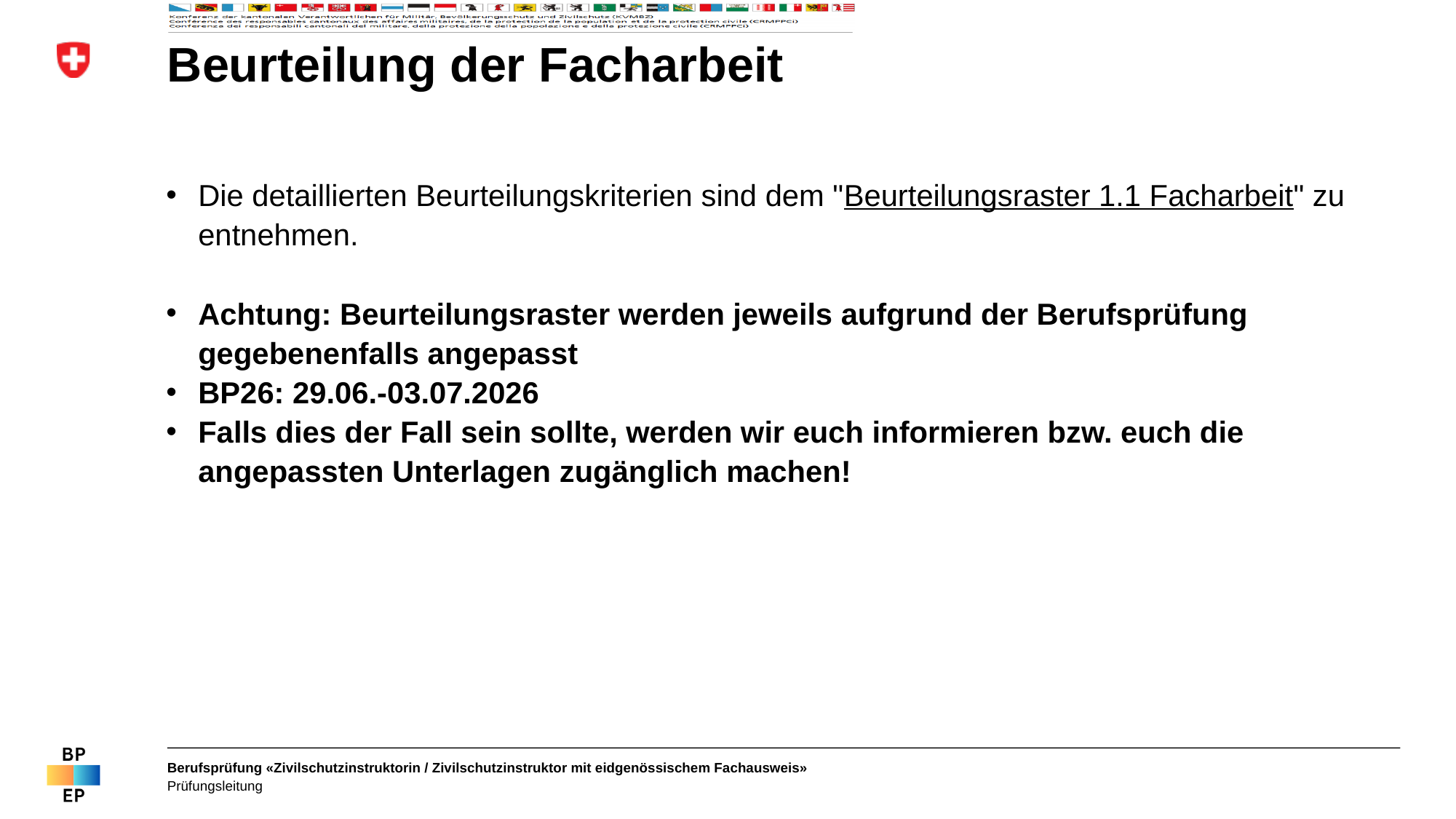

# Beurteilung der Facharbeit
Die detaillierten Beurteilungskriterien sind dem "Beurteilungsraster 1.1 Facharbeit" zu entnehmen.

Achtung: Beurteilungsraster werden jeweils aufgrund der Berufsprüfung gegebenenfalls angepasst
BP26: 29.06.-03.07.2026
Falls dies der Fall sein sollte, werden wir euch informieren bzw. euch die angepassten Unterlagen zugänglich machen!

Berufsprüfung «Zivilschutzinstruktorin / Zivilschutzinstruktor mit eidgenössischem Fachausweis»
Prüfungsleitung